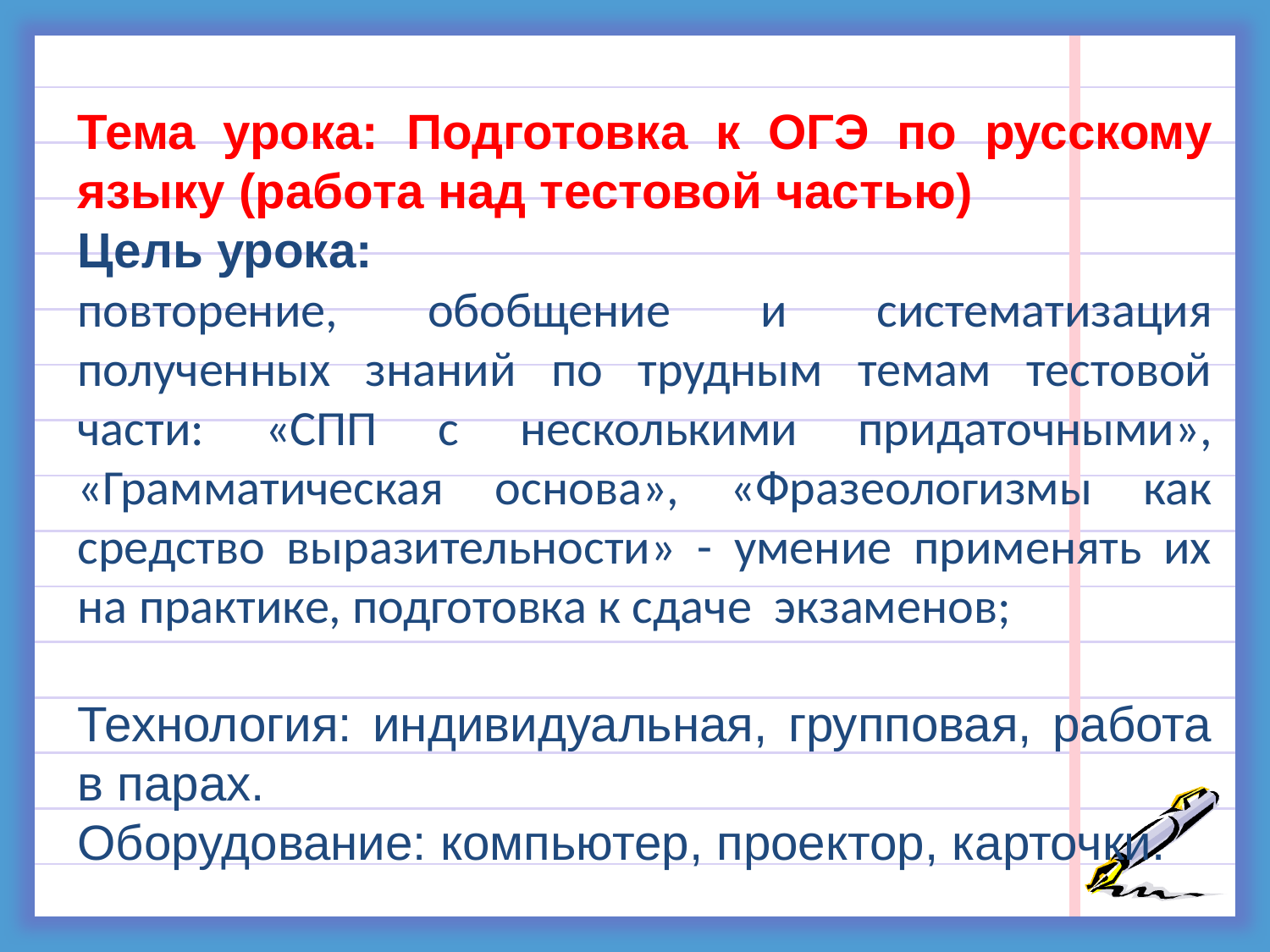

Тема урока: Подготовка к ОГЭ по русскому языку (работа над тестовой частью)
Цель урока:
повторение, обобщение и систематизация полученных знаний по трудным темам тестовой части: «СПП с несколькими придаточными», «Грамматическая основа», «Фразеологизмы как средство выразительности» - умение применять их на практике, подготовка к сдаче  экзаменов;

Технология: индивидуальная, групповая, работа в парах.
Оборудование: компьютер, проектор, карточки.